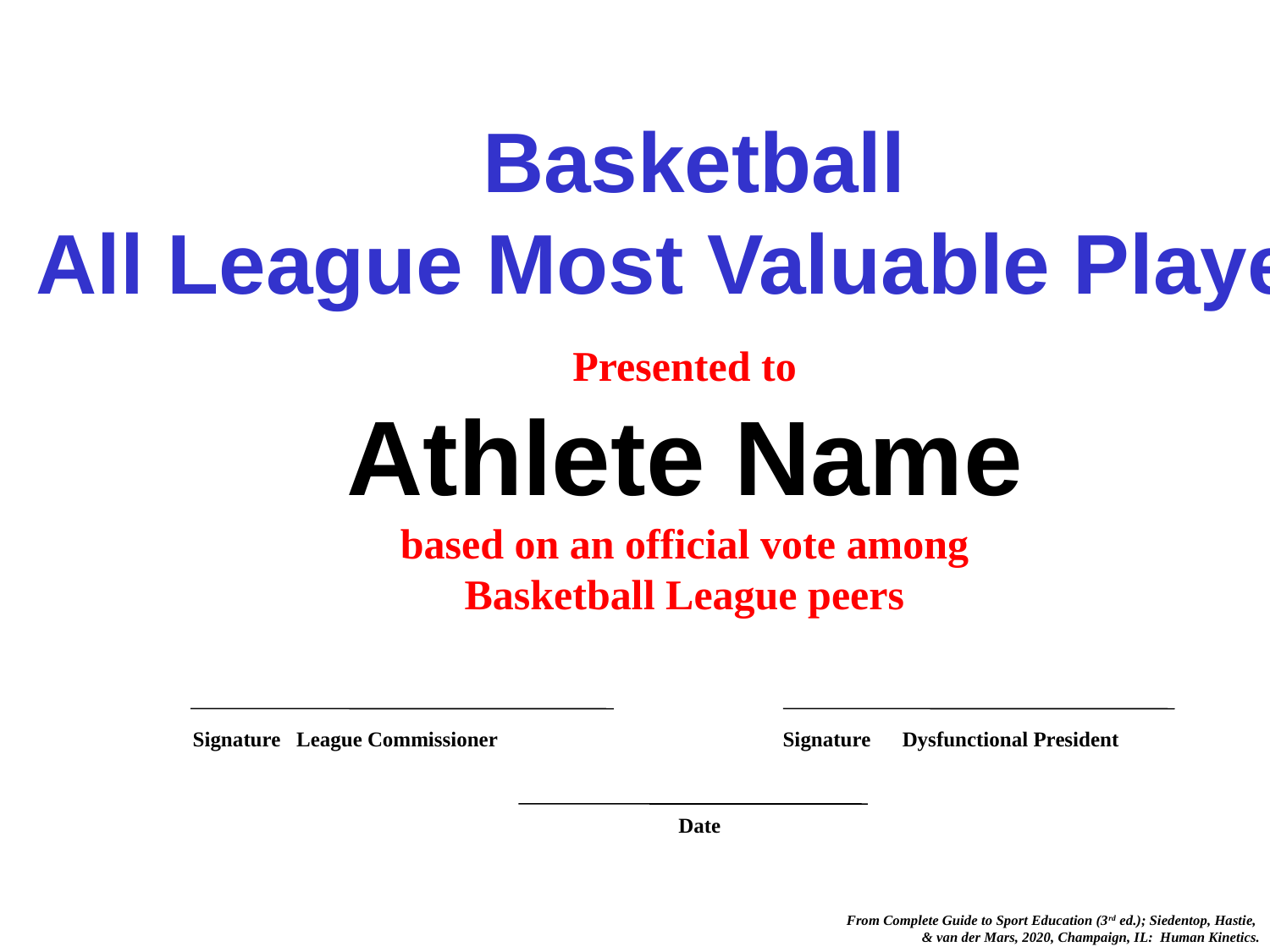

Basketball
All League Most Valuable Player
Presented to
Athlete Name
based on an official vote among
Basketball League peers

Signature   League Commissioner
Signature      Dysfunctional President

Date
From Complete Guide to Sport Education (3rd ed.); Siedentop, Hastie,
& van der Mars, 2020, Champaign, IL:  Human Kinetics.